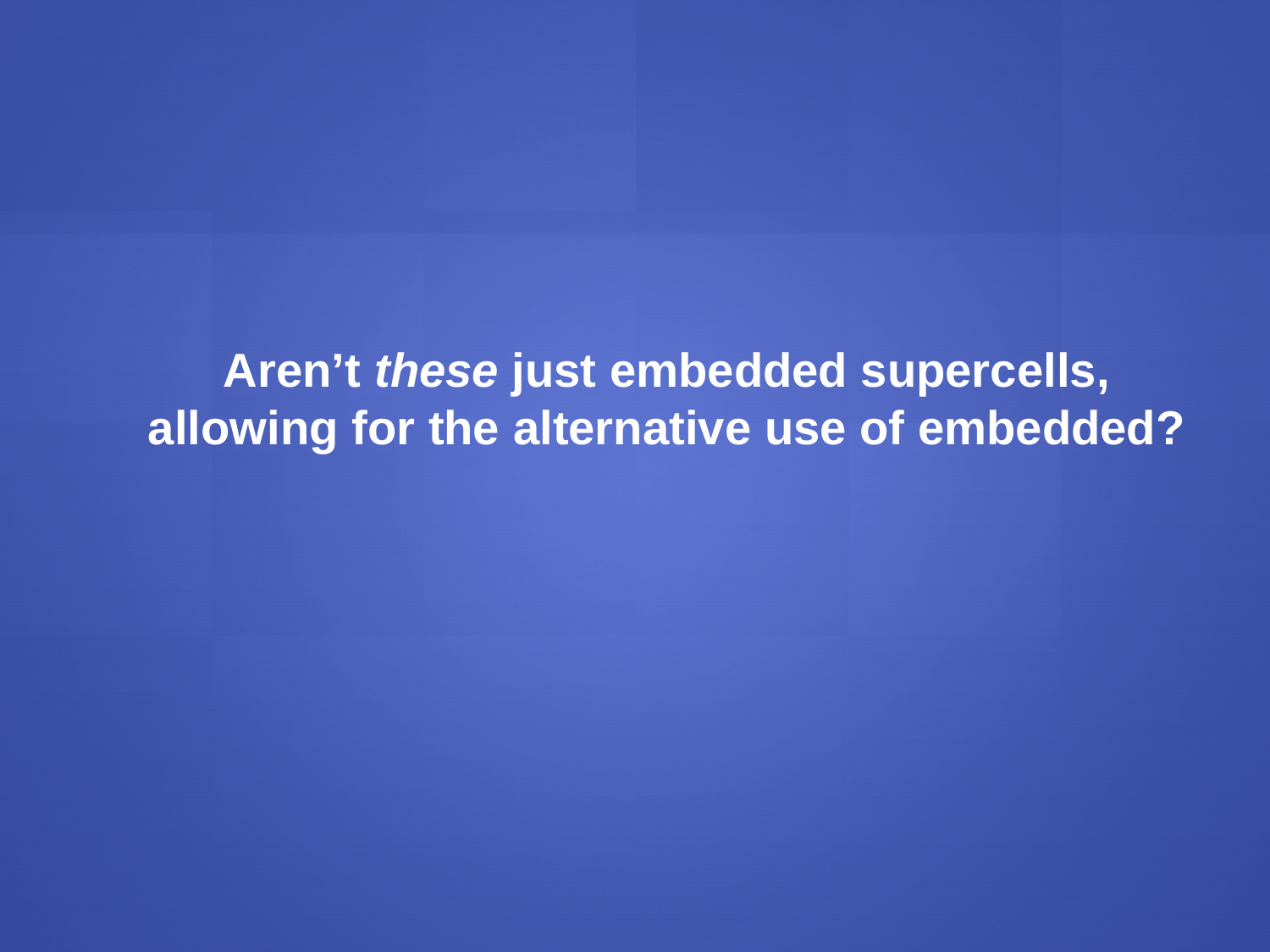

Aren’t these just embedded supercells, allowing for the alternative use of embedded?